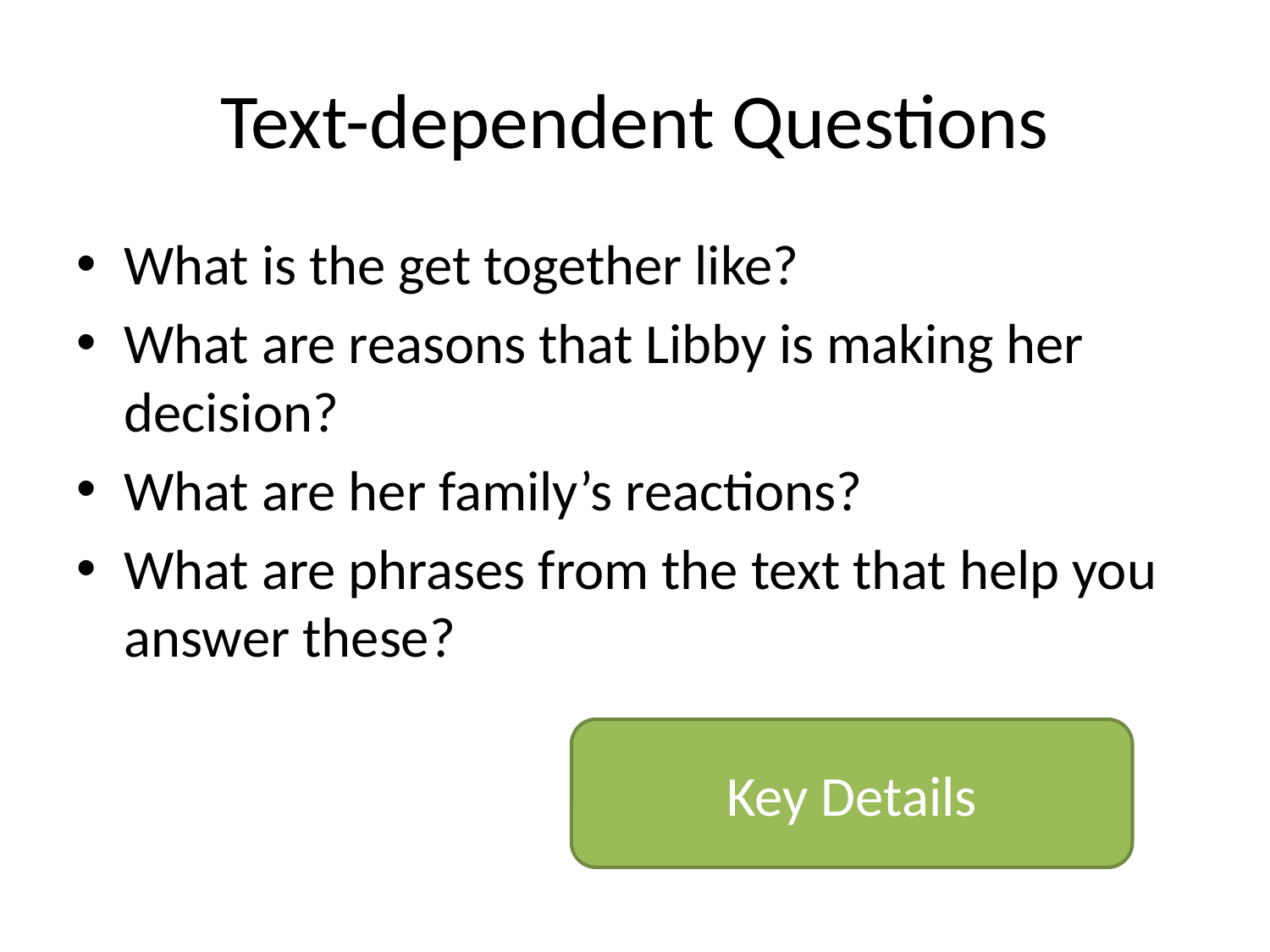

# Text-dependent Questions
What is the get together like?
What are reasons that Libby is making her decision?
What are her family’s reactions?
What are phrases from the text that help you answer these?
Key Details